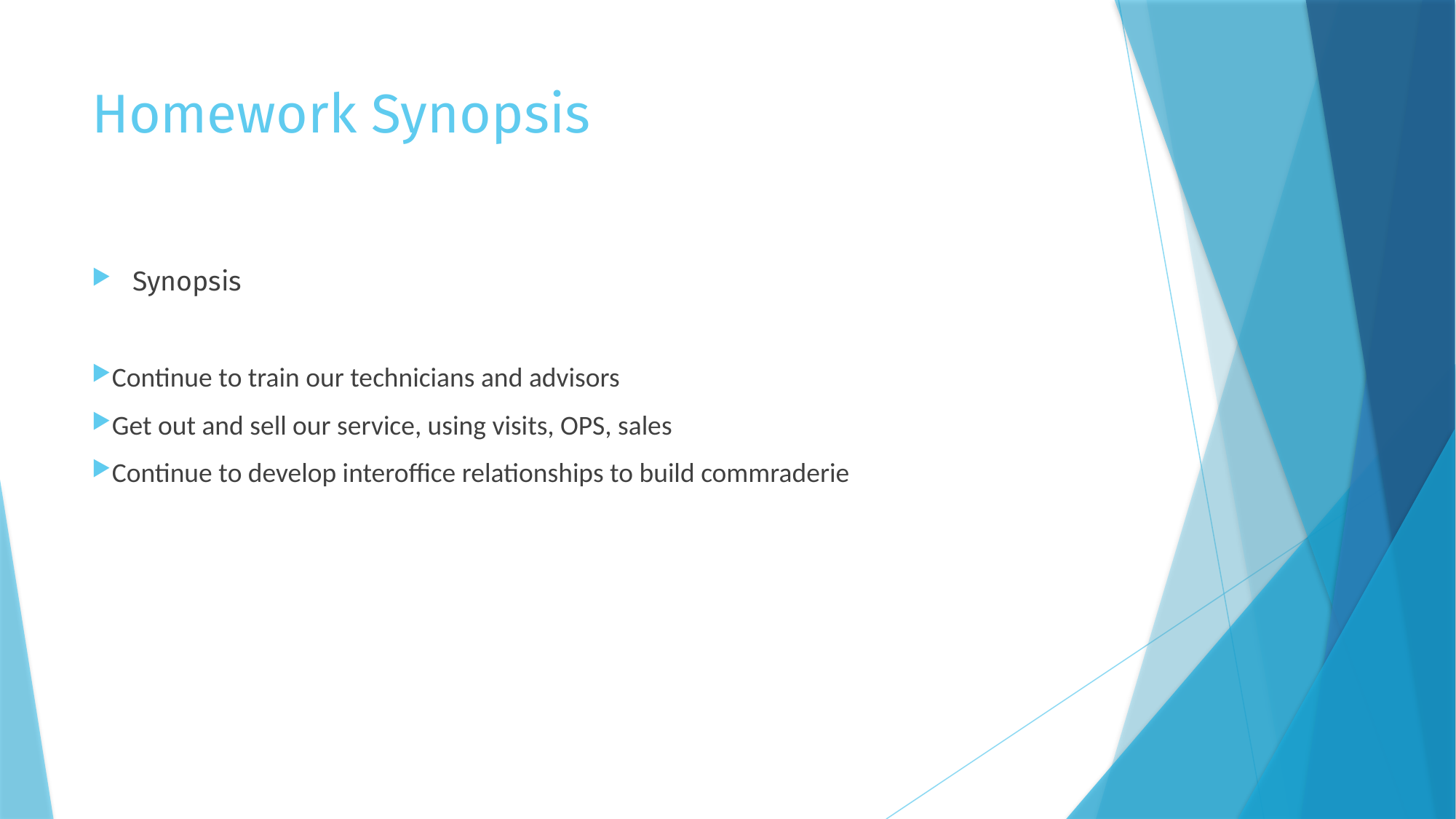

# Homework Synopsis
Synopsis

Continue to train our technicians and advisors
Get out and sell our service, using visits, OPS, sales
Continue to develop interoffice relationships to build commraderie